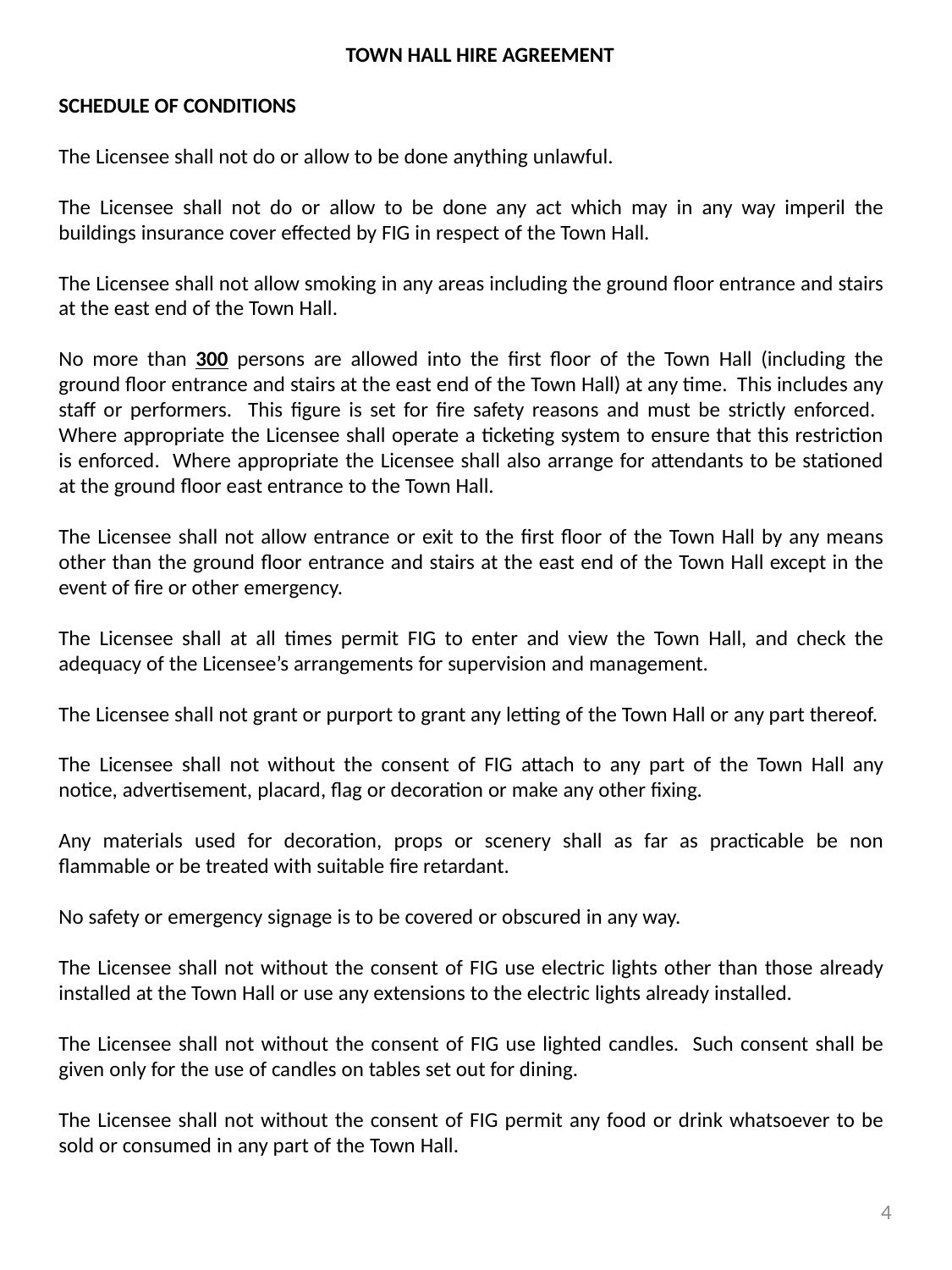

TOWN HALL HIRE AGREEMENT

SCHEDULE OF CONDITIONS

The Licensee shall not do or allow to be done anything unlawful.

The Licensee shall not do or allow to be done any act which may in any way imperil the buildings insurance cover effected by FIG in respect of the Town Hall.

The Licensee shall not allow smoking in any areas including the ground floor entrance and stairs at the east end of the Town Hall.

No more than 300 persons are allowed into the first floor of the Town Hall (including the ground floor entrance and stairs at the east end of the Town Hall) at any time.  This includes any staff or performers.  This figure is set for fire safety reasons and must be strictly enforced.  Where appropriate the Licensee shall operate a ticketing system to ensure that this restriction is enforced.  Where appropriate the Licensee shall also arrange for attendants to be stationed at the ground floor east entrance to the Town Hall.

The Licensee shall not allow entrance or exit to the first floor of the Town Hall by any means other than the ground floor entrance and stairs at the east end of the Town Hall except in the event of fire or other emergency.

The Licensee shall at all times permit FIG to enter and view the Town Hall, and check the adequacy of the Licensee’s arrangements for supervision and management.

The Licensee shall not grant or purport to grant any letting of the Town Hall or any part thereof.

The Licensee shall not without the consent of FIG attach to any part of the Town Hall any notice, advertisement, placard, flag or decoration or make any other fixing.

Any materials used for decoration, props or scenery shall as far as practicable be non flammable or be treated with suitable fire retardant.

No safety or emergency signage is to be covered or obscured in any way.

The Licensee shall not without the consent of FIG use electric lights other than those already installed at the Town Hall or use any extensions to the electric lights already installed.

The Licensee shall not without the consent of FIG use lighted candles.  Such consent shall be given only for the use of candles on tables set out for dining.

The Licensee shall not without the consent of FIG permit any food or drink whatsoever to be sold or consumed in any part of the Town Hall.
4